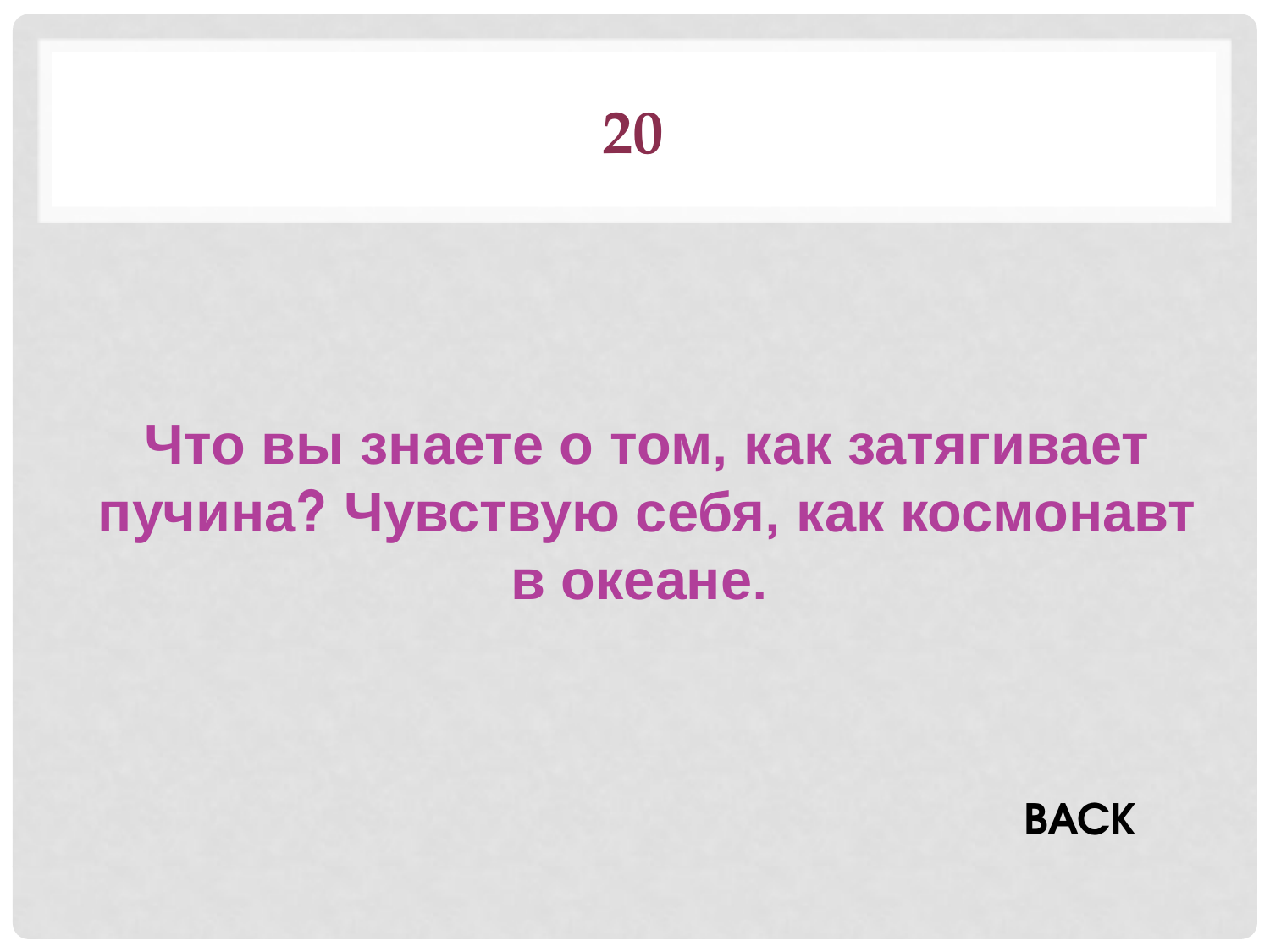

# 20

Что вы знаете о том, как затягивает пучина? Чувствую себя, как космонавт в океане.
BACK